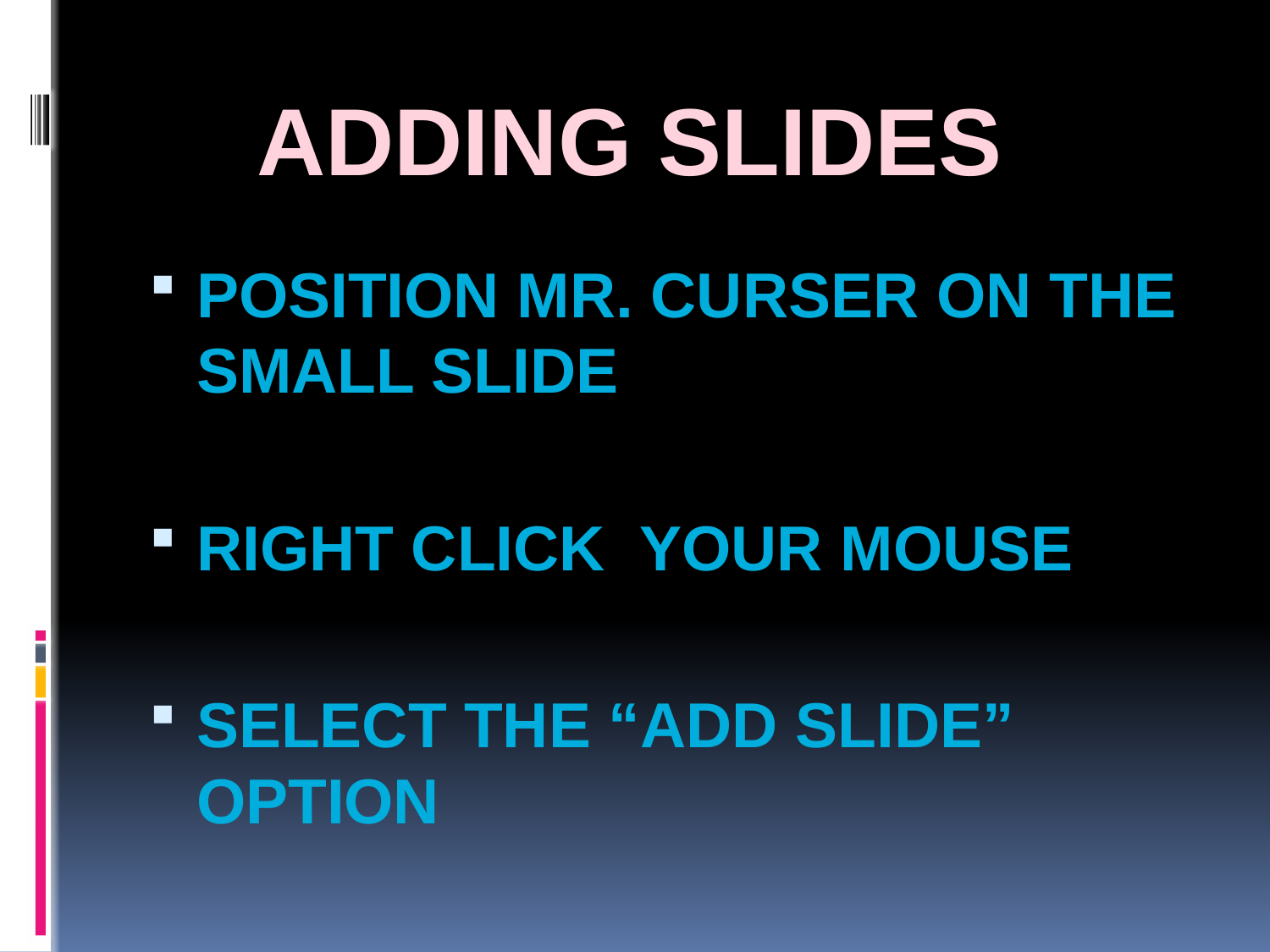

ADDING SLIDES
Position Mr. Curser on the small slide

Right click  your mouse

Select the “add slide” option